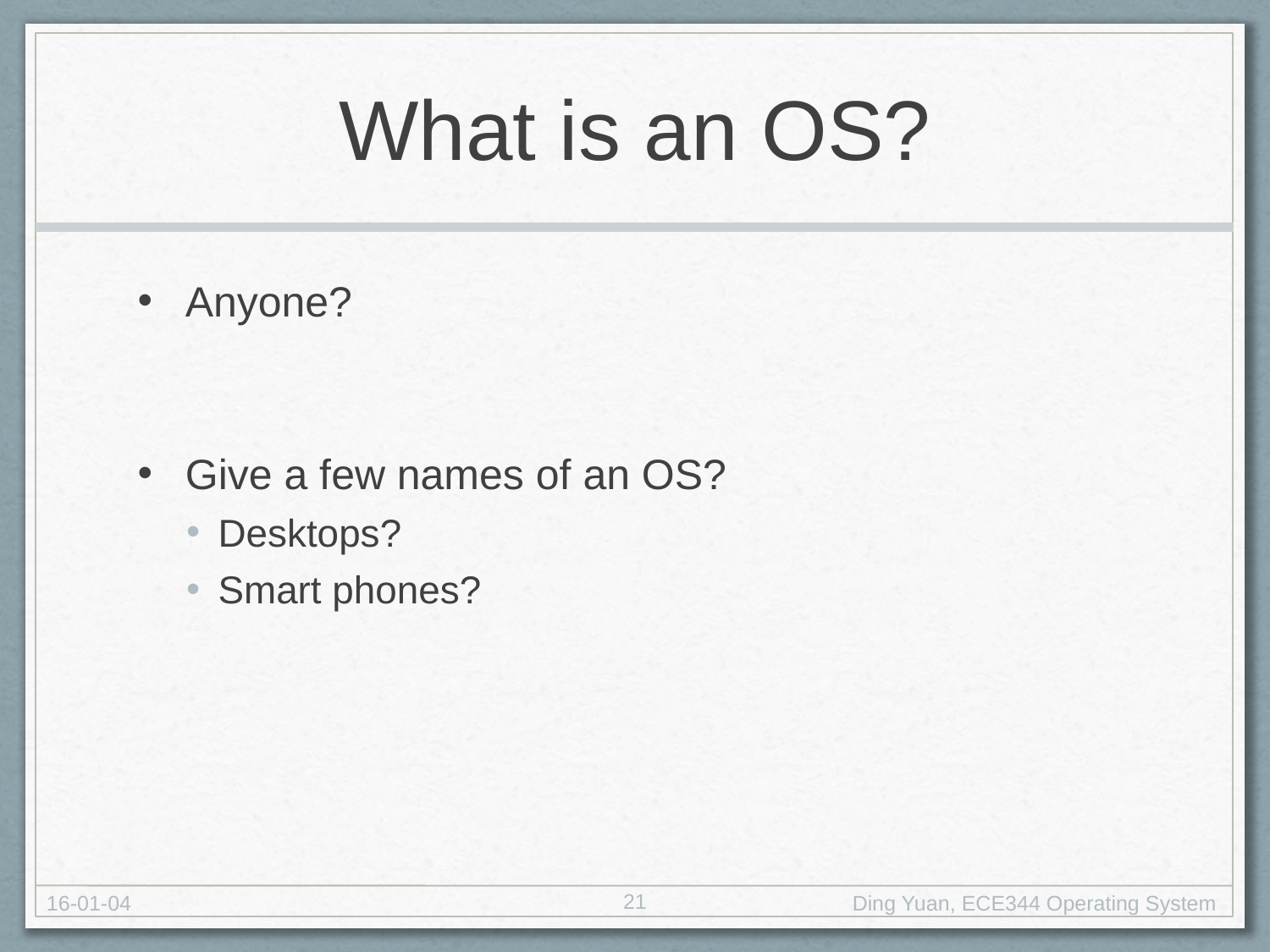

# What is an OS?
Anyone?

Give a few names of an OS?
Desktops?
Smart phones?

21
16-01-04
Ding Yuan, ECE344 Operating System